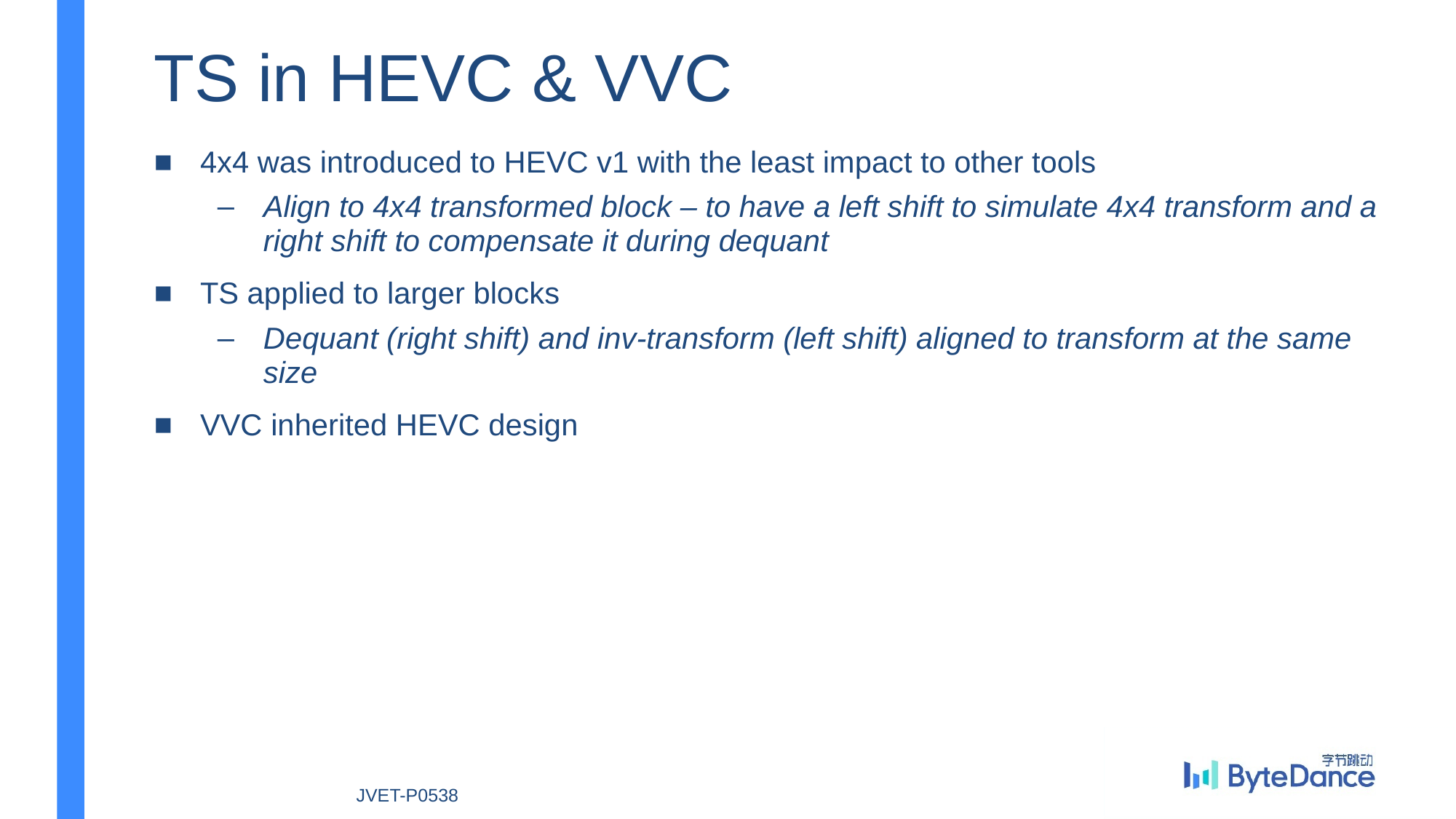

# TS in HEVC & VVC
4x4 was introduced to HEVC v1 with the least impact to other tools
Align to 4x4 transformed block – to have a left shift to simulate 4x4 transform and a right shift to compensate it during dequant
TS applied to larger blocks
Dequant (right shift) and inv-transform (left shift) aligned to transform at the same size
VVC inherited HEVC design
JVET-P0538